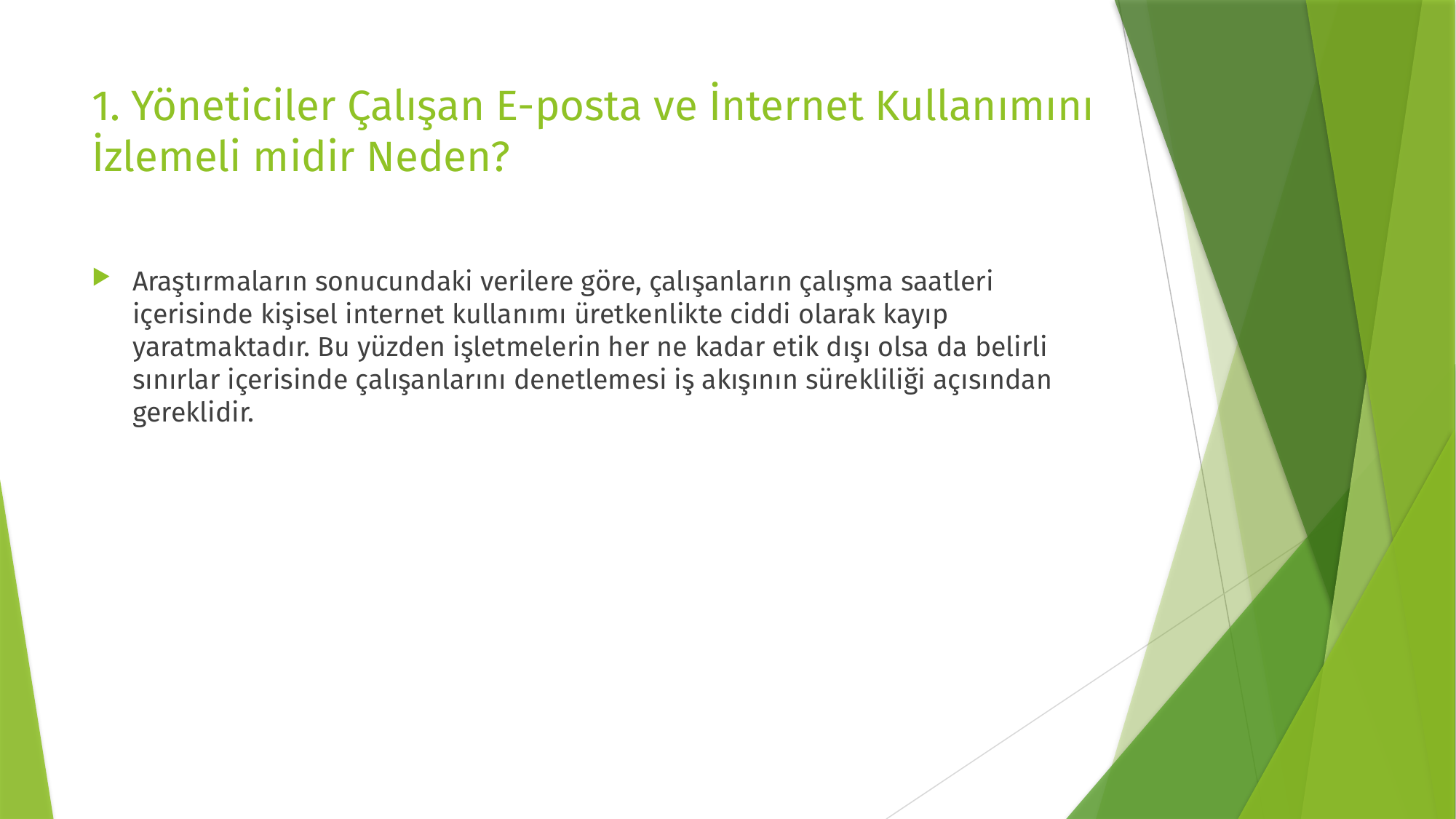

# 1. Yöneticiler Çalışan E-posta ve İnternet Kullanımını İzlemeli midir Neden?
Araştırmaların sonucundaki verilere göre, çalışanların çalışma saatleri içerisinde kişisel internet kullanımı üretkenlikte ciddi olarak kayıp yaratmaktadır. Bu yüzden işletmelerin her ne kadar etik dışı olsa da belirli sınırlar içerisinde çalışanlarını denetlemesi iş akışının sürekliliği açısından gereklidir.